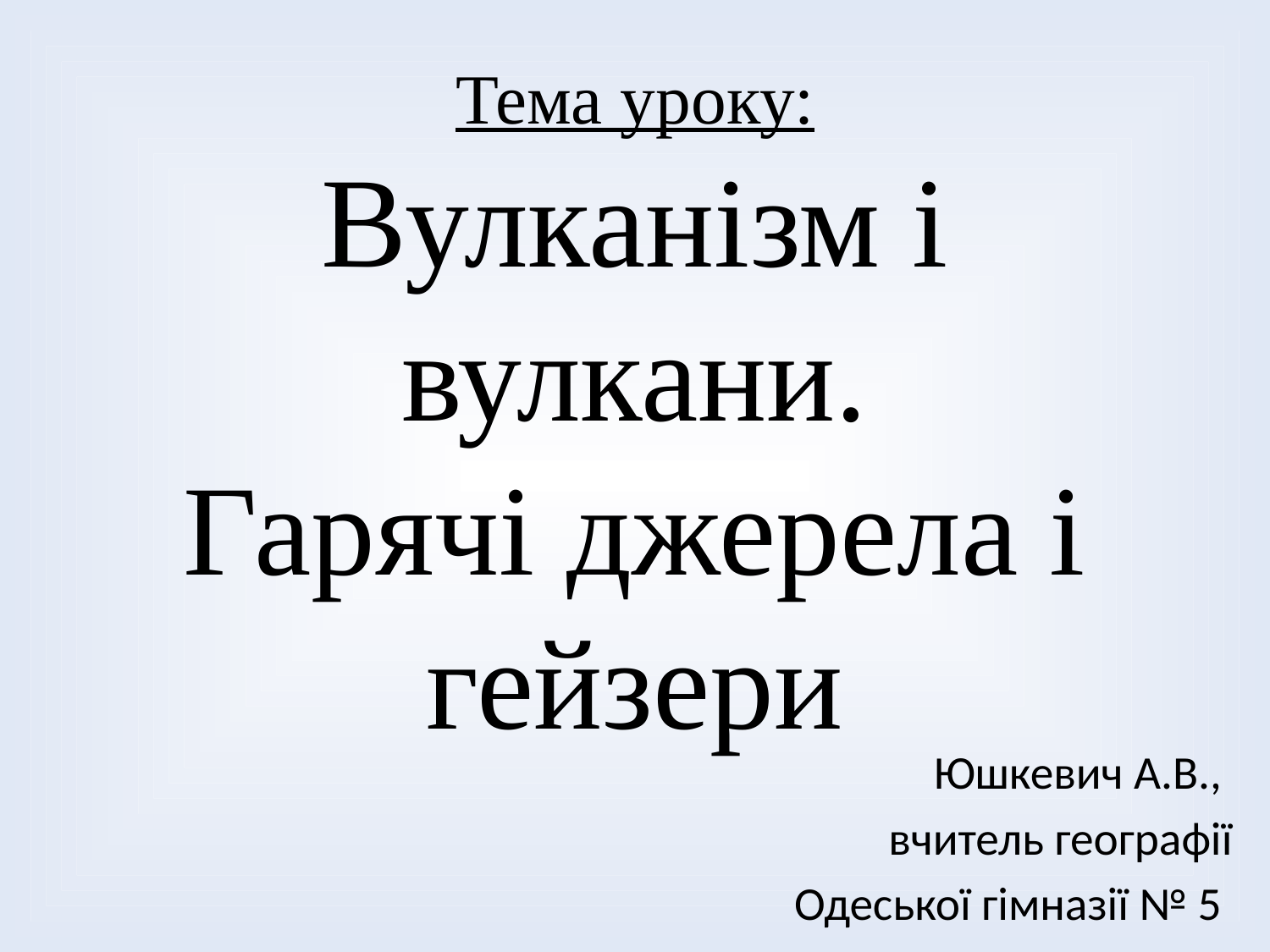

# Тема уроку: Вулканізм і вулкани. Гарячі джерела і гейзери
Юшкевич А.В.,
вчитель географії
Одеської гімназії № 5